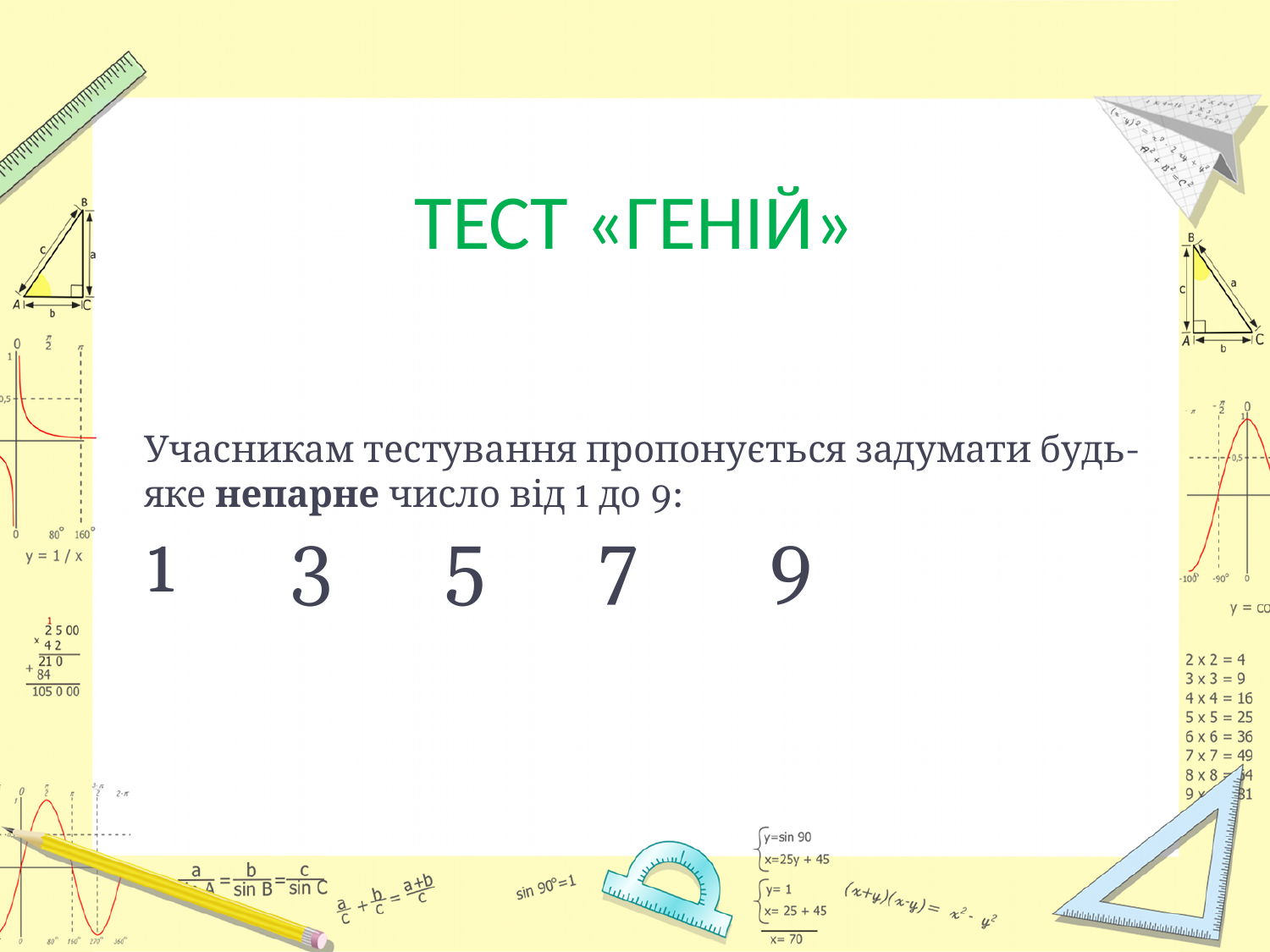

ТЕСТ «ГЕНІЙ»
# Учасникам тестування пропонується задумати будь-яке непарне число від 1 до 9: 1      3      5      7       9